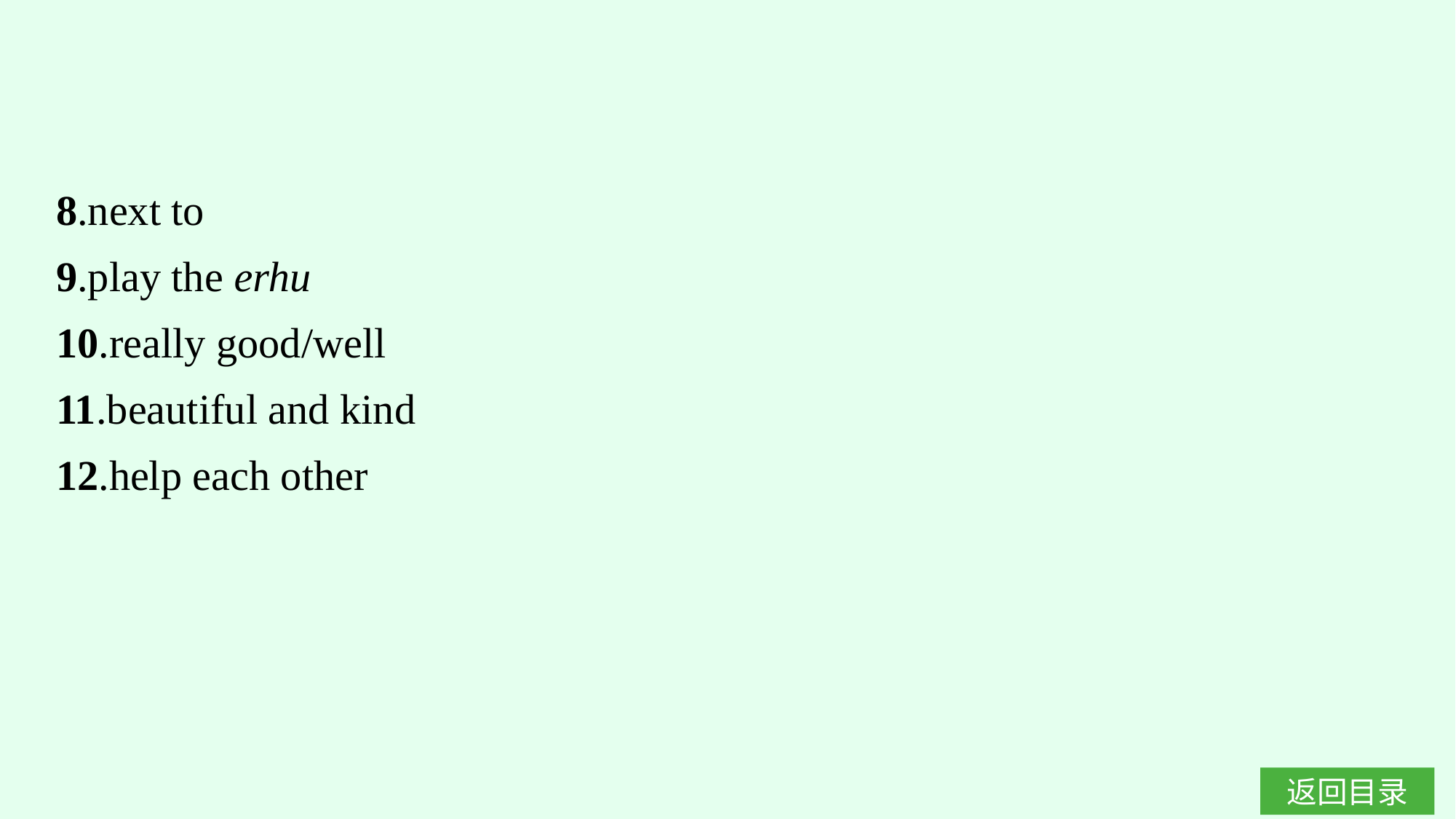

8.next to
9.play the erhu
10.really good/well
11.beautiful and kind
12.help each other